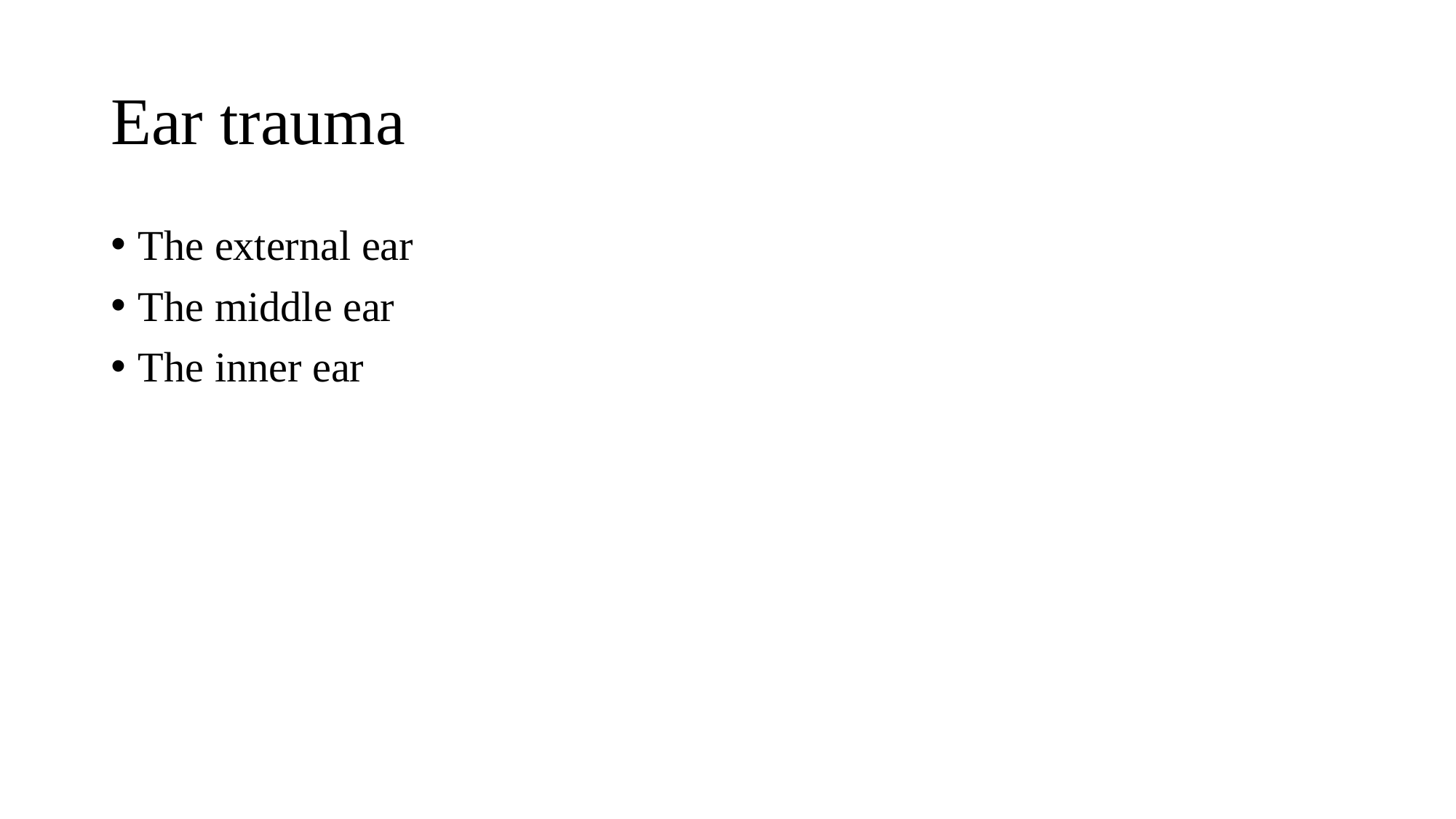

# Ear trauma
The external ear
The middle ear
The inner ear